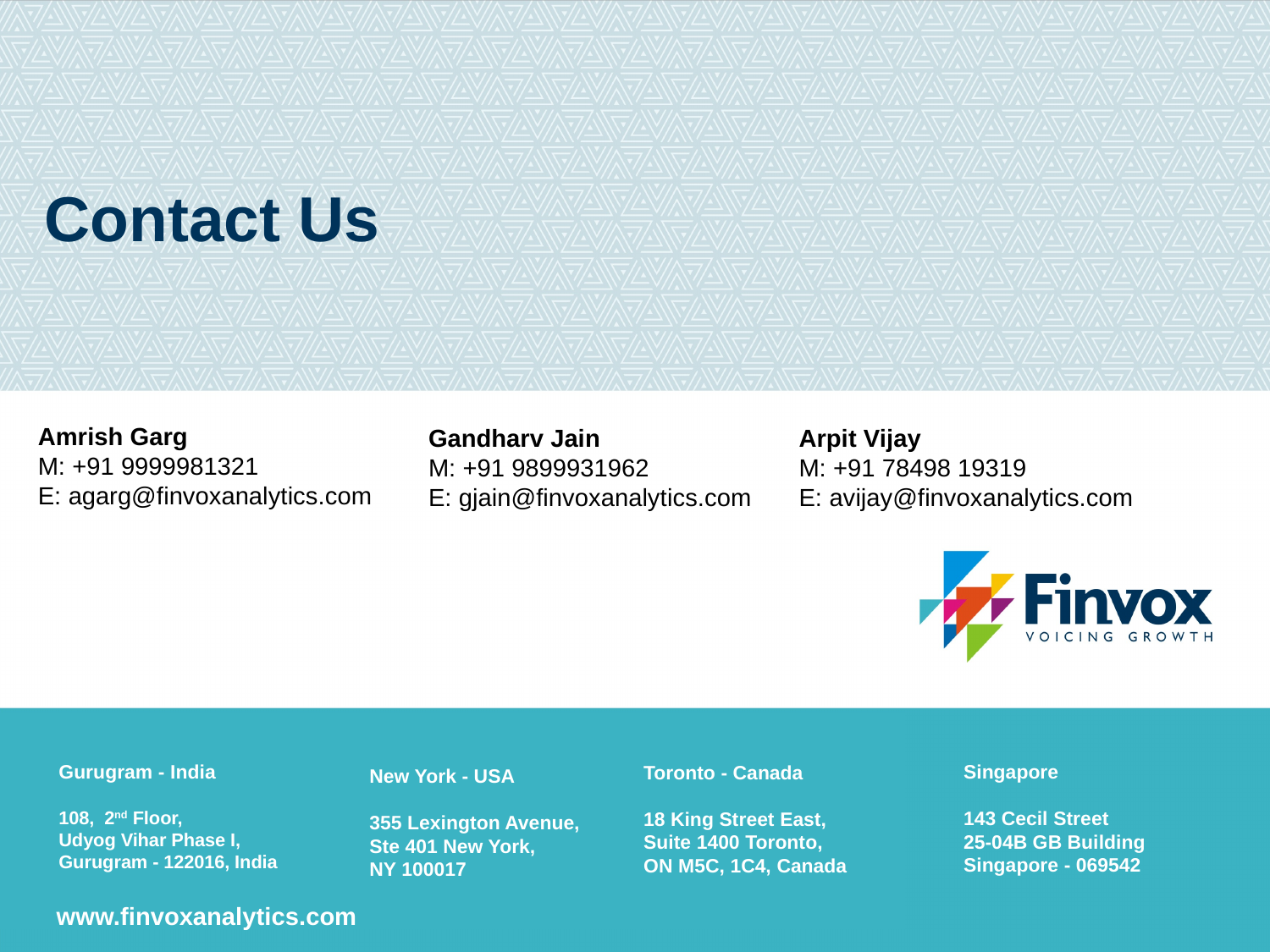

Contact Us
Amrish Garg
M: +91 9999981321
E: agarg@finvoxanalytics.com
Gandharv Jain
M: +91 9899931962
E: gjain@finvoxanalytics.com
Arpit Vijay
M: +91 78498 19319
E: avijay@finvoxanalytics.com

Gurugram - India

108,  2nd Floor,
Udyog Vihar Phase I, Gurugram - 122016, India
Singapore

143 Cecil Street
25-04B GB Building
Singapore - 069542
Toronto - Canada

18 King Street East,
Suite 1400 Toronto,
ON M5C, 1C4, Canada

New York - USA

355 Lexington Avenue,
Ste 401 New York,
NY 100017

www.finvoxanalytics.com